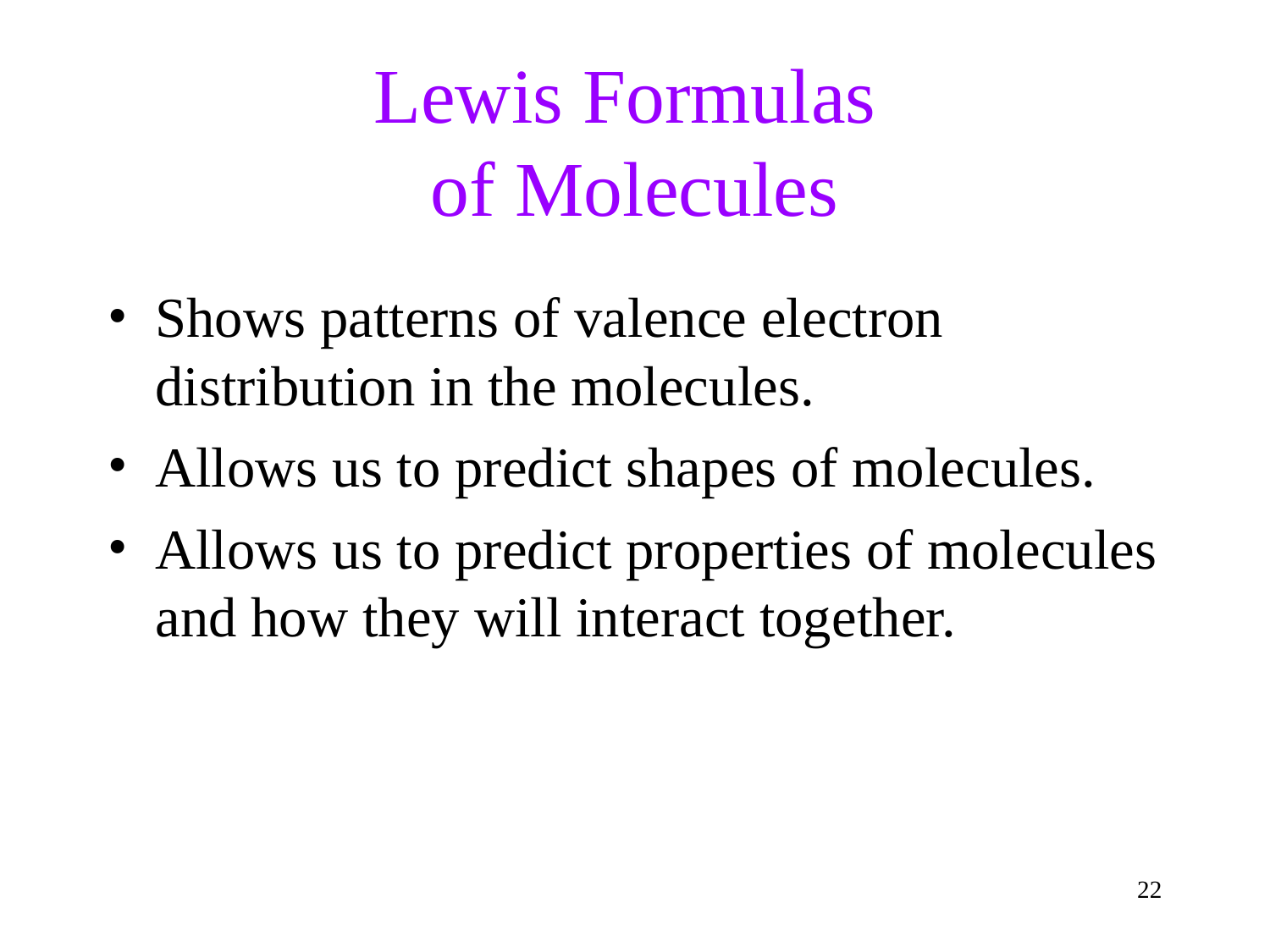

Lewis Formulas
of Molecules
Shows patterns of valence electron distribution in the molecules.
Allows us to predict shapes of molecules.
Allows us to predict properties of molecules and how they will interact together.

22